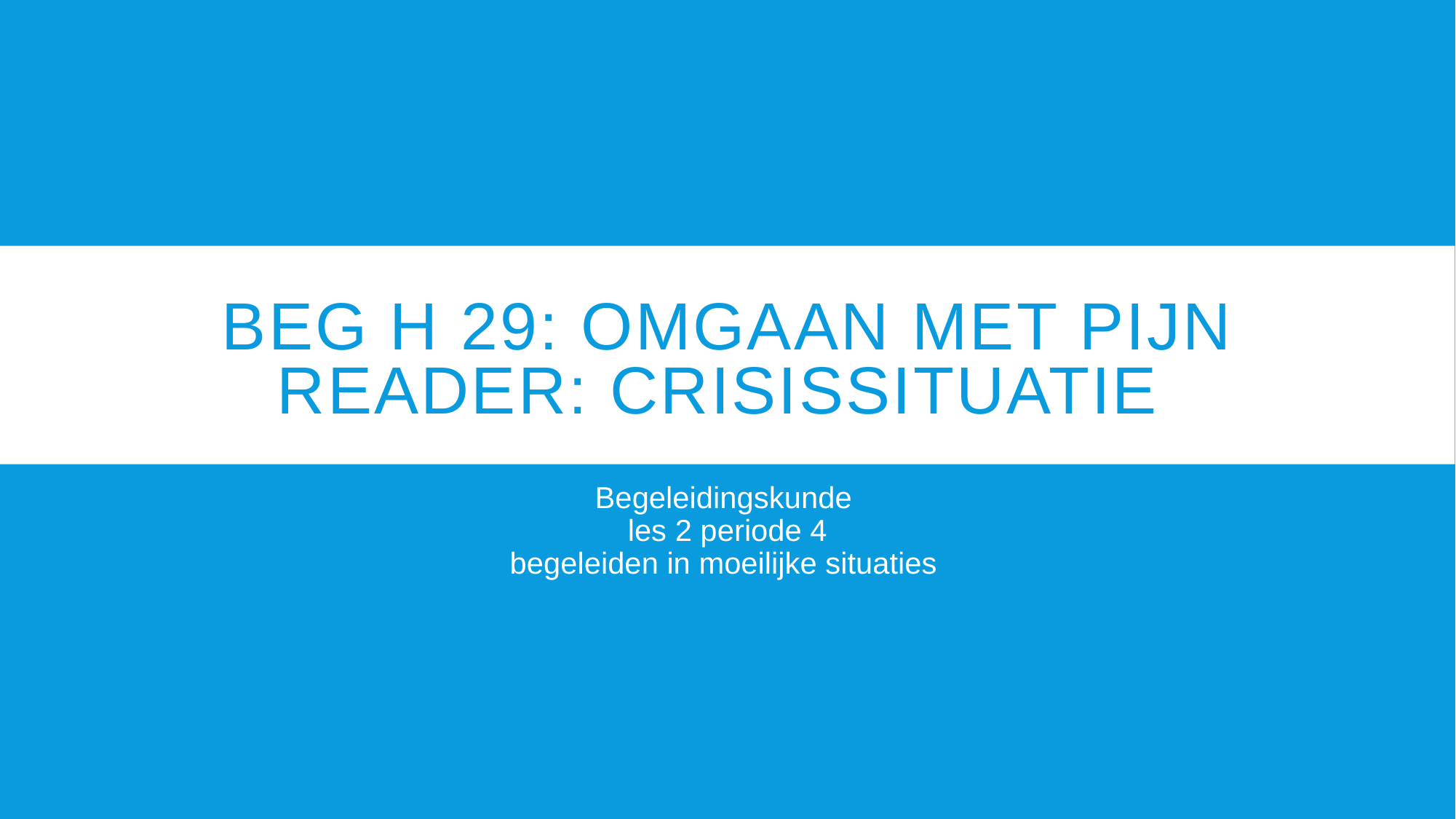

# BEG H 29: Omgaan met pijn reader: crisissituatie
Begeleidingskunde
les 2 periode 4
begeleiden in moeilijke situaties